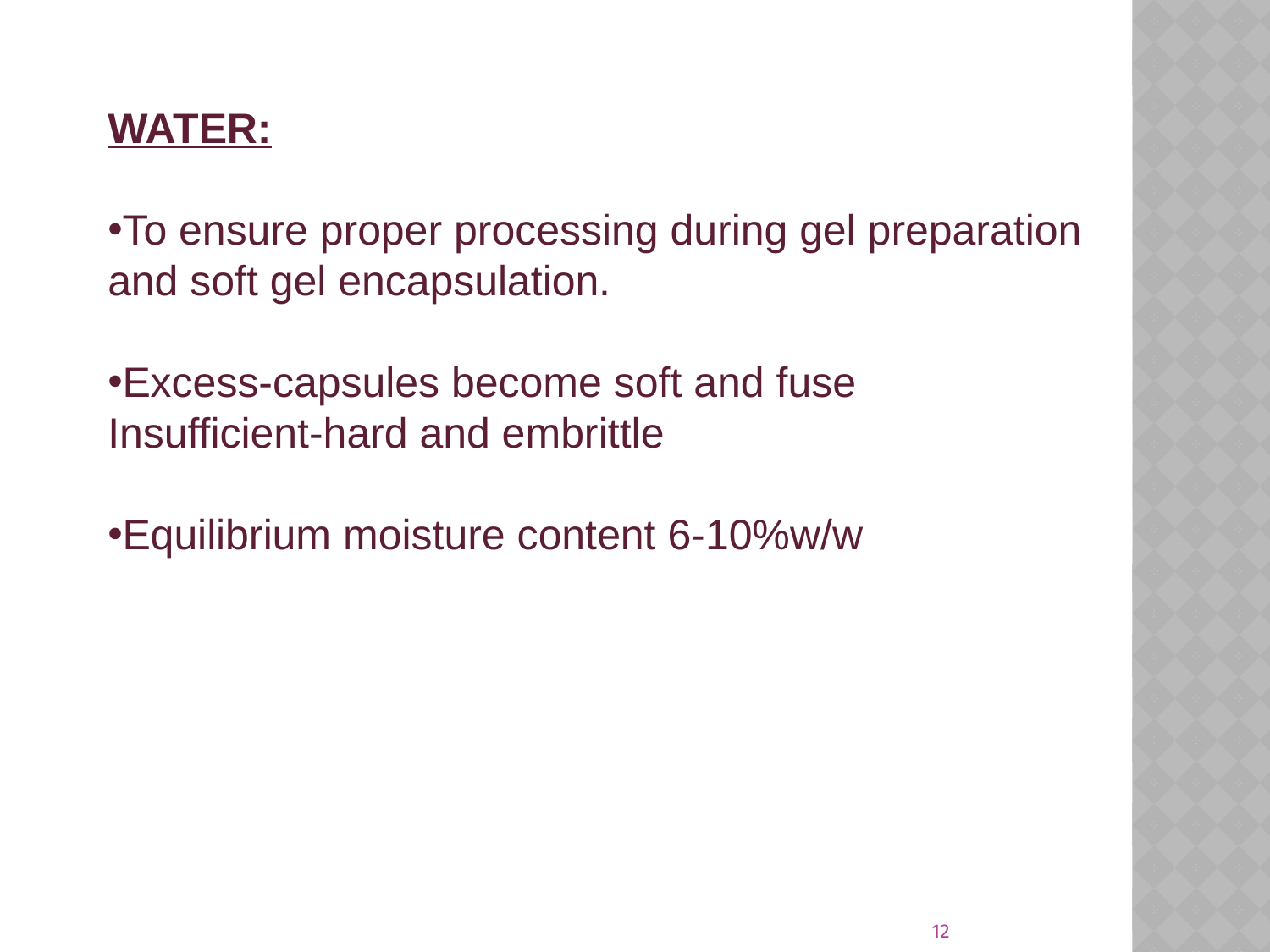

WATER:

To ensure proper processing during gel preparation and soft gel encapsulation.

Excess-capsules become soft and fuse
Insufficient-hard and embrittle

Equilibrium moisture content 6-10%w/w
12